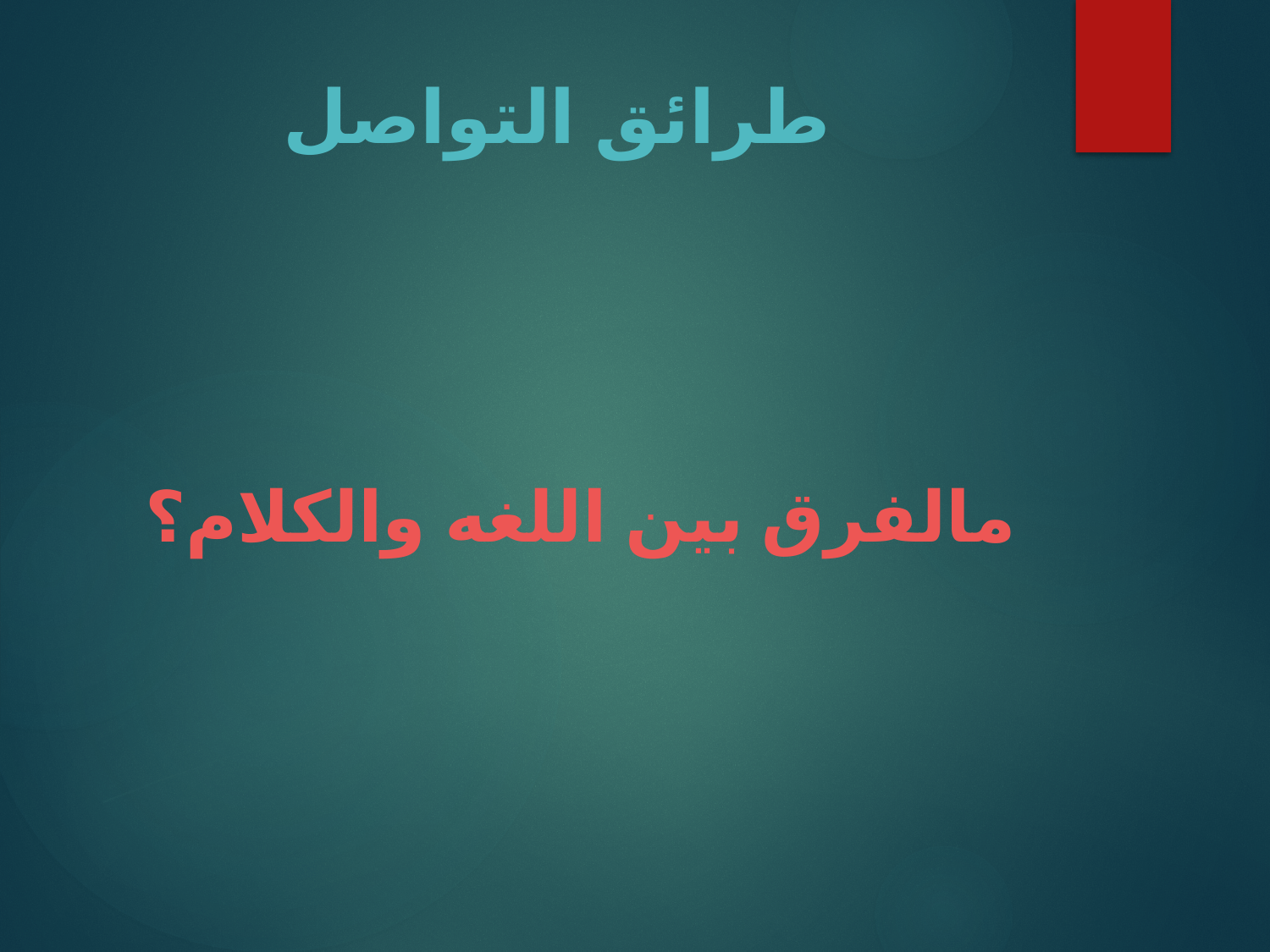

# طرائق التواصل

مالفرق بين اللغه والكلام؟